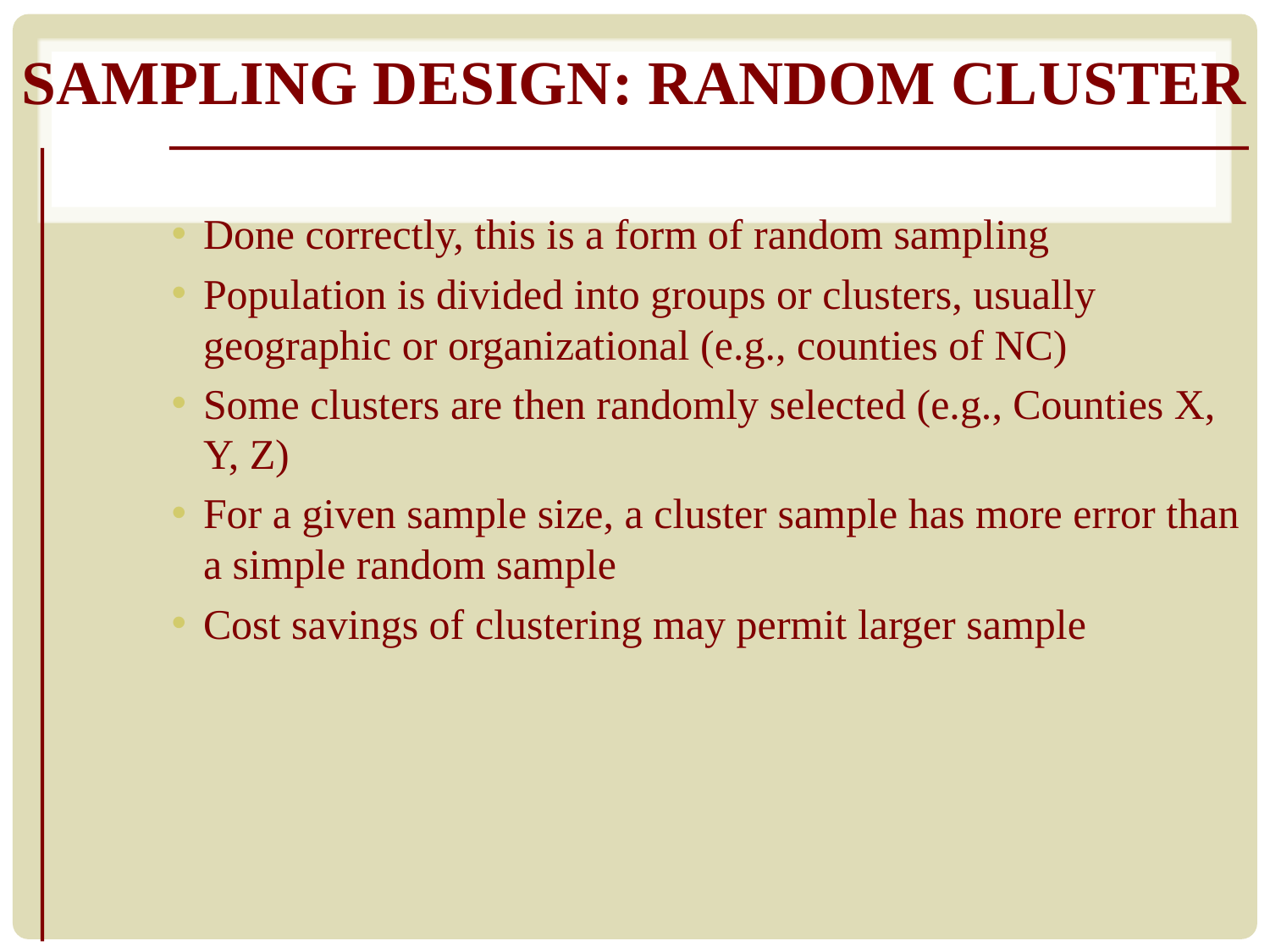

# Sampling Design: Random Cluster

Done correctly, this is a form of random sampling
Population is divided into groups or clusters, usually geographic or organizational (e.g., counties of NC)
Some clusters are then randomly selected (e.g., Counties X, Y, Z)
For a given sample size, a cluster sample has more error than a simple random sample
Cost savings of clustering may permit larger sample